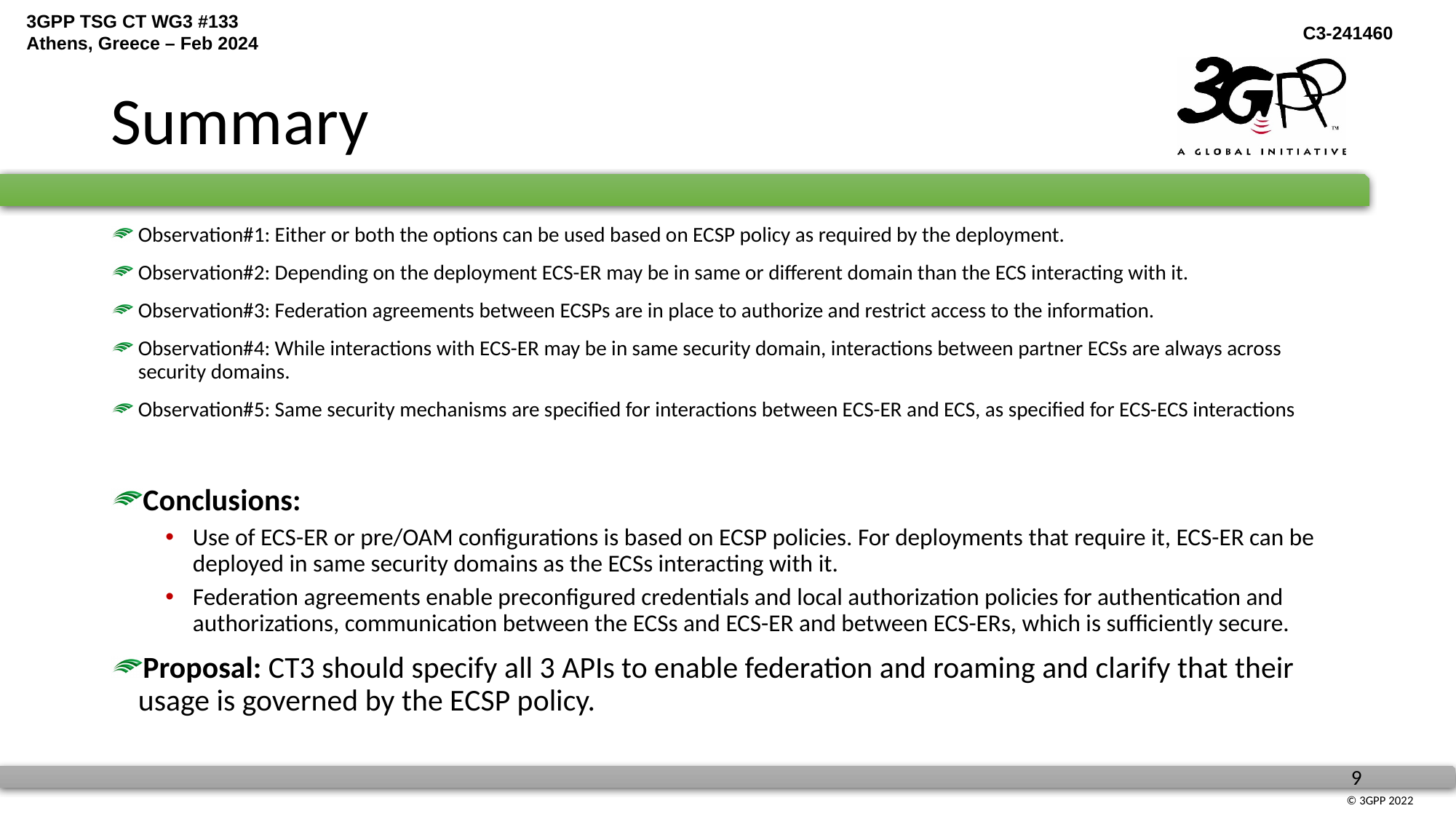

# Summary
Observation#1: Either or both the options can be used based on ECSP policy as required by the deployment.
Observation#2: Depending on the deployment ECS-ER may be in same or different domain than the ECS interacting with it.
Observation#3: Federation agreements between ECSPs are in place to authorize and restrict access to the information.
Observation#4: While interactions with ECS-ER may be in same security domain, interactions between partner ECSs are always across security domains.
Observation#5: Same security mechanisms are specified for interactions between ECS-ER and ECS, as specified for ECS-ECS interactions

Conclusions:
Use of ECS-ER or pre/OAM configurations is based on ECSP policies. For deployments that require it, ECS-ER can be deployed in same security domains as the ECSs interacting with it.
Federation agreements enable preconfigured credentials and local authorization policies for authentication and authorizations, communication between the ECSs and ECS-ER and between ECS-ERs, which is sufficiently secure.
Proposal: CT3 should specify all 3 APIs to enable federation and roaming and clarify that their usage is governed by the ECSP policy.